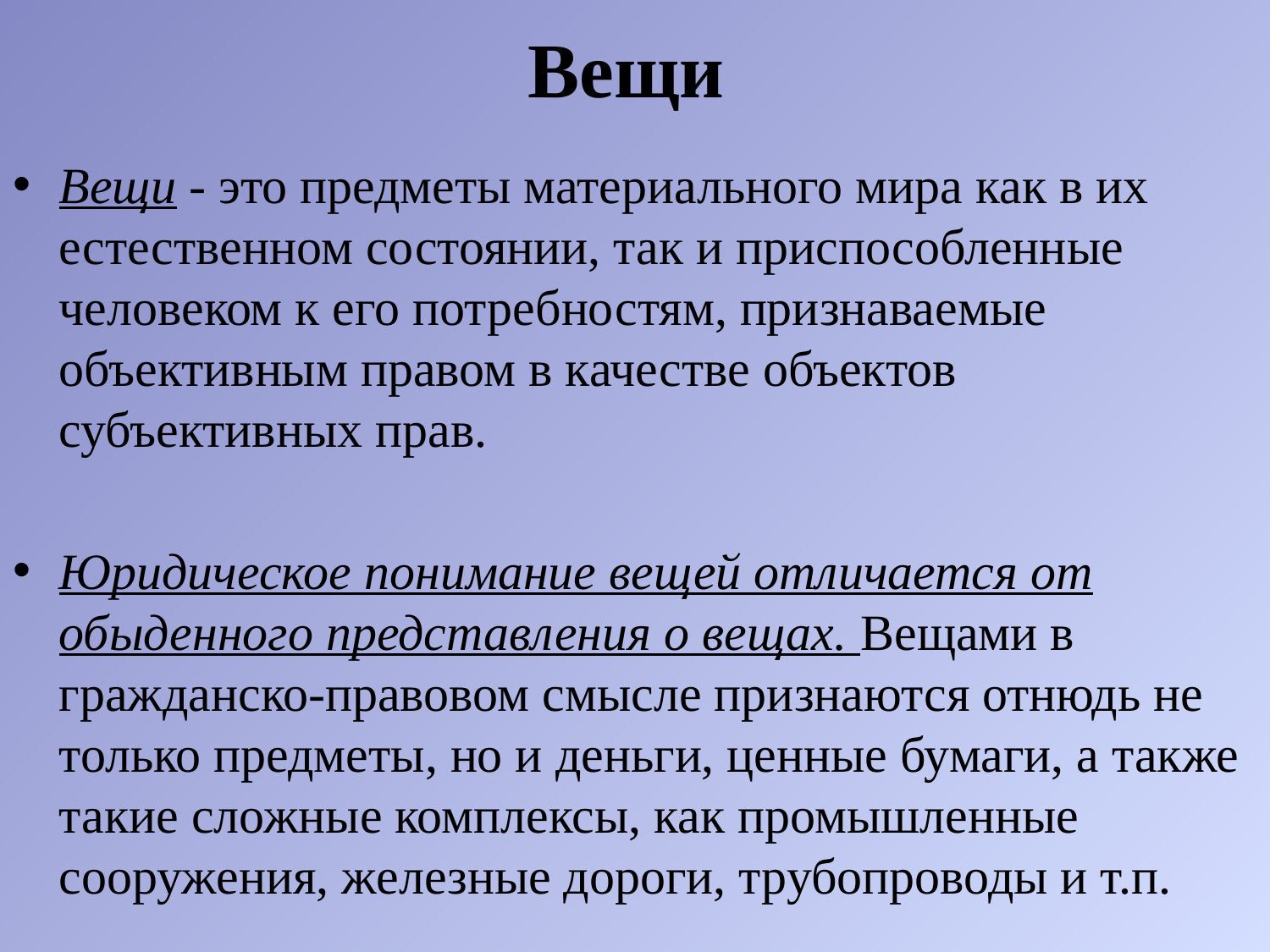

# Вещи
Вещи - это предметы материального мира как в их естественном состоянии, так и приспособленные человеком к его потребностям, признаваемые объективным правом в качестве объектов субъективных прав.

Юридическое понимание вещей отличается от обыденного представления о вещах. Вещами в гражданско-правовом смысле признаются отнюдь не только предметы, но и деньги, ценные бумаги, а также такие сложные комплексы, как промышленные сооружения, железные дороги, трубопроводы и т.п.